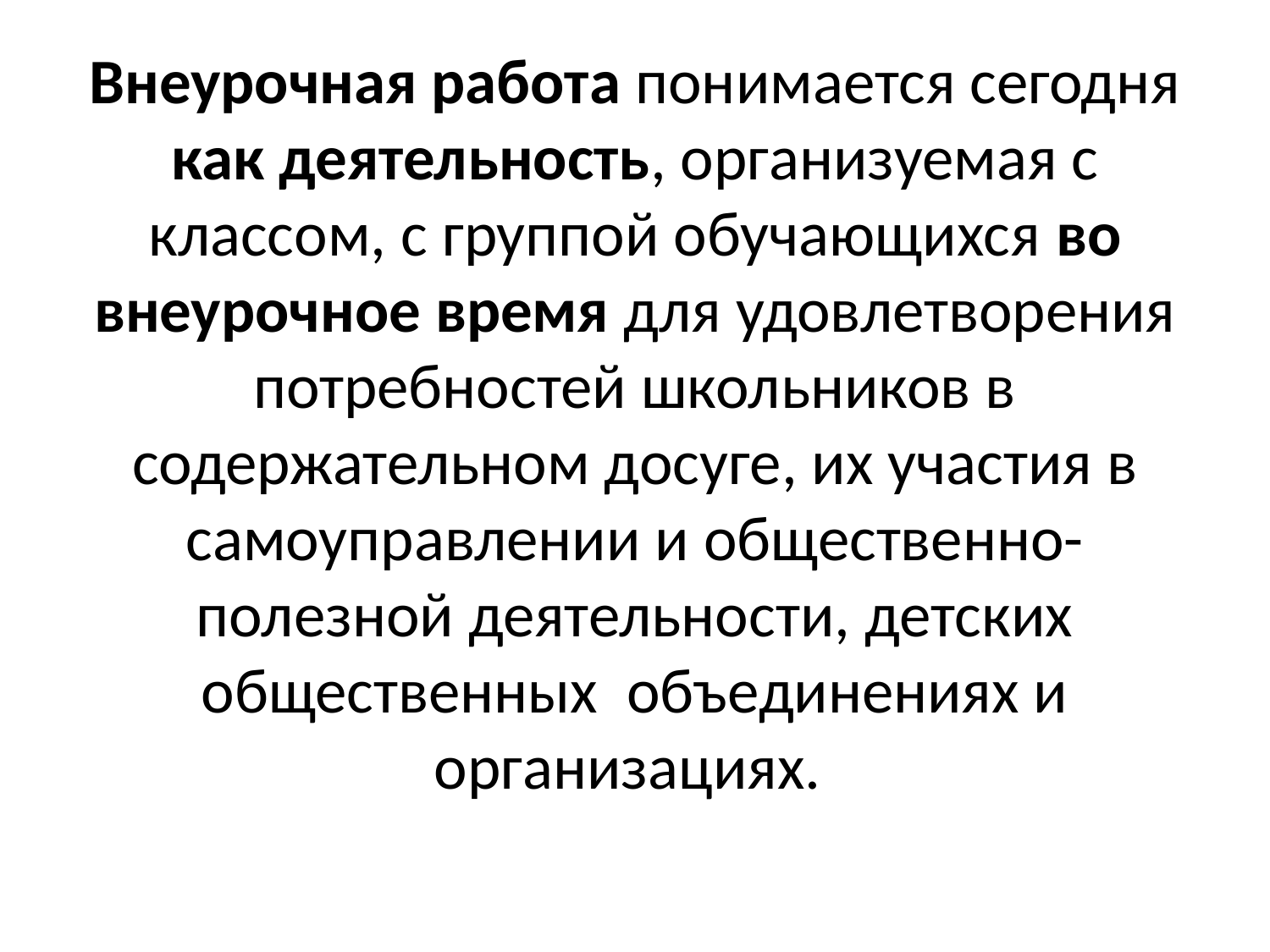

# Внеурочная работа понимается сегодня как деятельность, организуемая с классом, с группой обучающихся во внеурочное время для удовлетворения потребностей школьников в содержательном досуге, их участия в самоуправлении и общественно-полезной деятельности, детских общественных  объединениях и организациях.